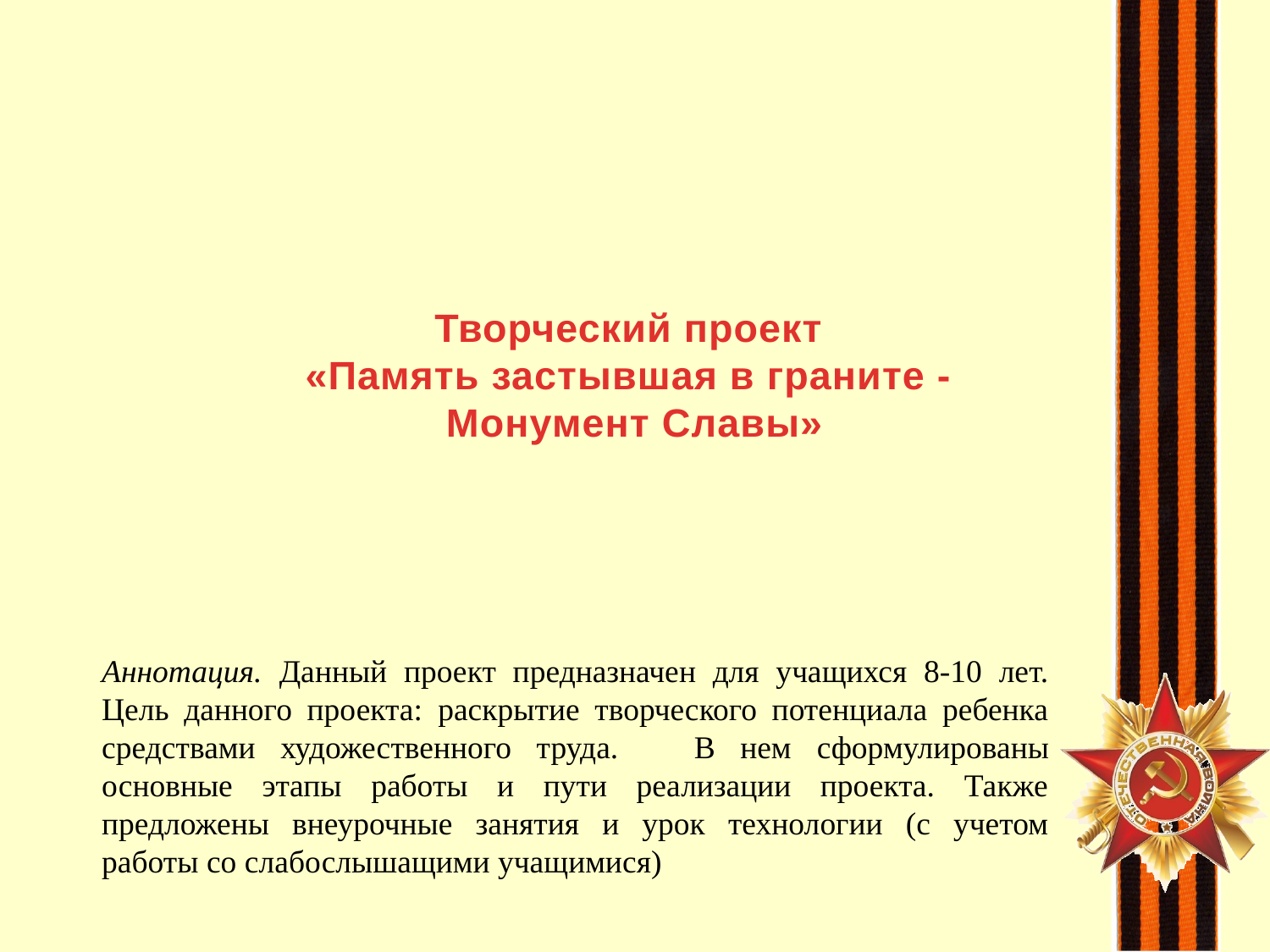

# Творческий проект «Память застывшая в граните - Монумент Славы»
Аннотация. Данный проект предназначен для учащихся 8-10 лет. Цель данного проекта: раскрытие творческого потенциала ребенка средствами художественного труда.   В нем сформулированы основные этапы работы и пути реализации проекта. Также предложены внеурочные занятия и урок технологии (с учетом работы со слабослышащими учащимися)